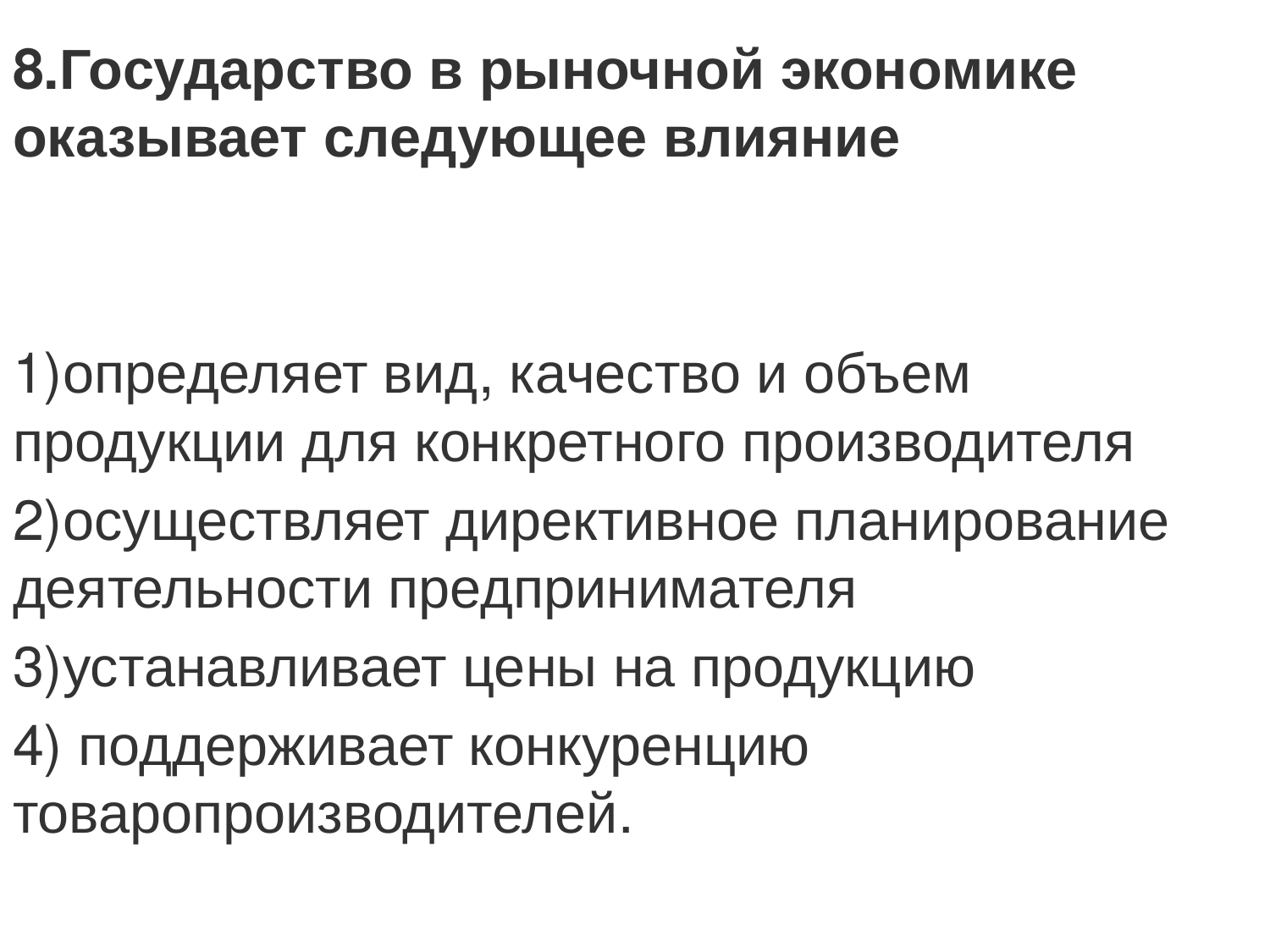

8.Государство в рыночной экономике оказывает следующее влияние

1)определяет вид, качество и объем продукции для конкретного производителя
2)осуществляет директивное планирование деятельности предпринимателя
3)устанавливает цены на продукцию
4) поддерживает конкуренцию товаропроизводителей.